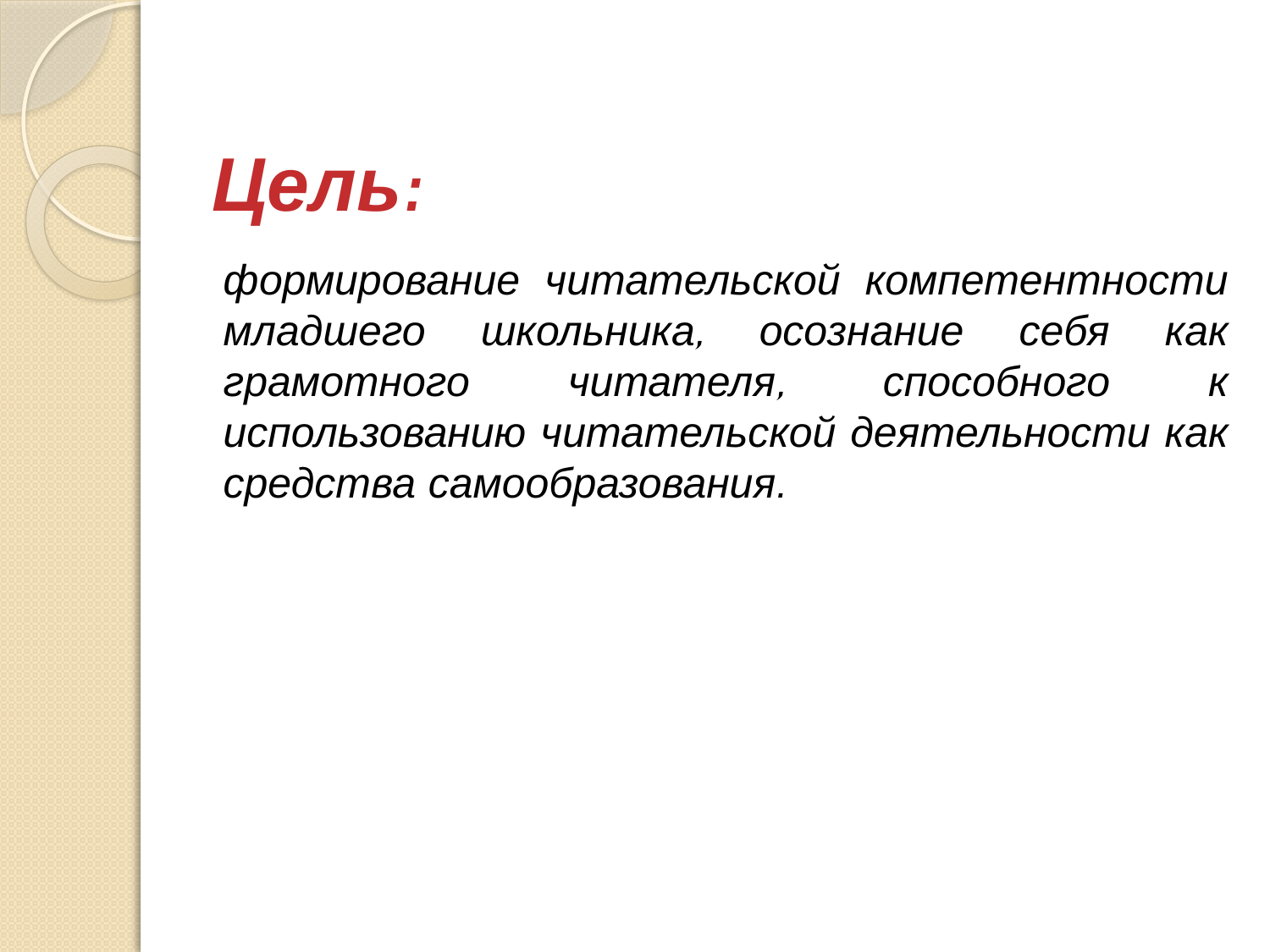

# Цель:
формирование читательской компетентности младшего школьника, осознание себя как грамотного читателя, способного к использованию читательской деятельности как средства самообразования.